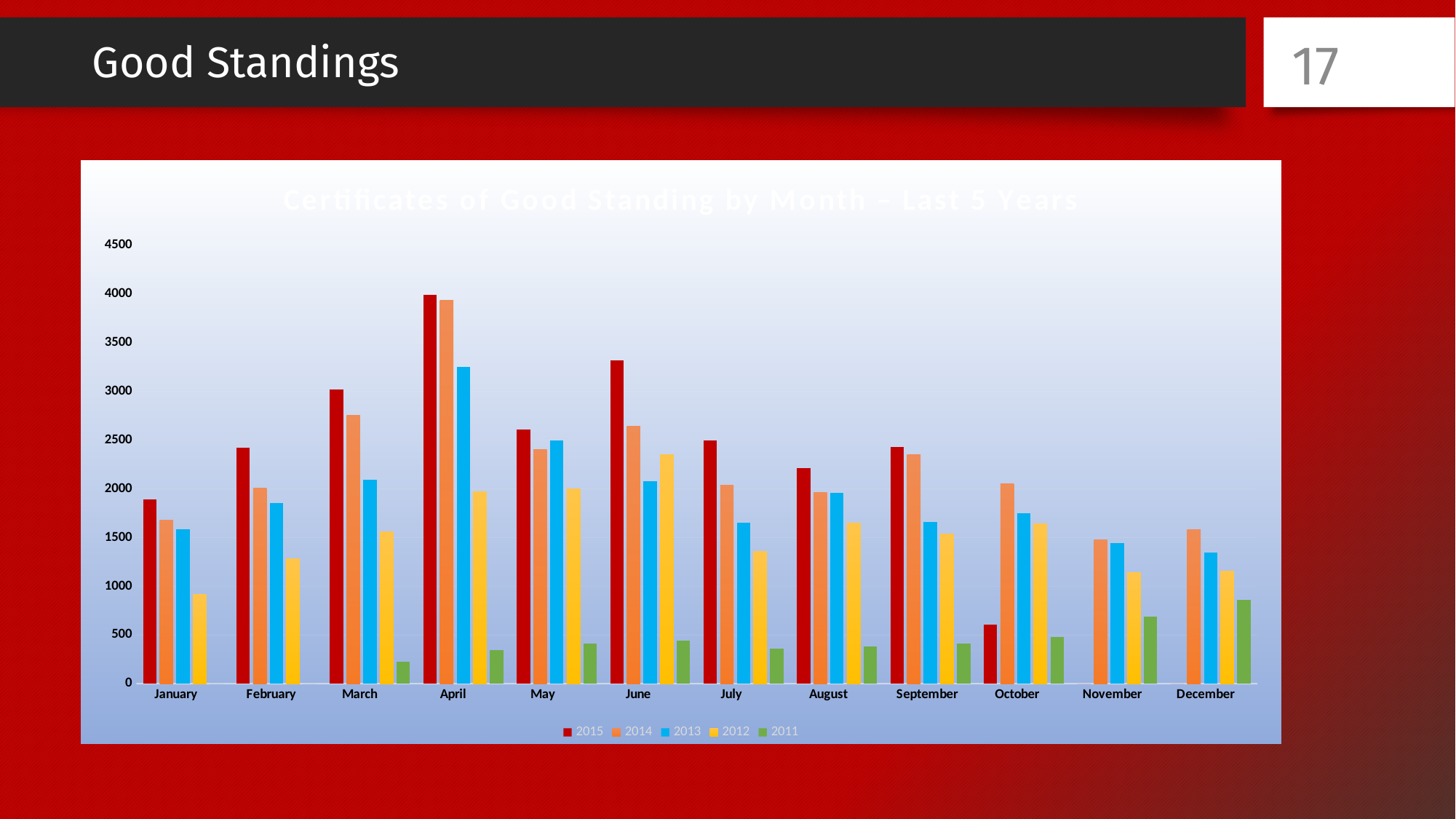

# Good Standings
17

### Chart: Certificates of Good Standing by Month – Last 5 Years

| Category | 2015 | 2014 | 2013 | 2012 | 2011 |
|---|---|---|---|---|---|
| January     | 1893.0 | 1677.0 | 1583.0 | 915.0 | 0.0 |
| February    | 2426.0 | 2009.0 | 1857.0 | 1281.0 | 0.0 |
| March       | 3023.0 | 2753.0 | 2097.0 | 1561.0 | 222.0 |
| April       | 3991.0 | 3935.0 | 3255.0 | 1967.0 | 345.0 |
| May         | 2610.0 | 2403.0 | 2501.0 | 2003.0 | 409.0 |
| June        | 3323.0 | 2642.0 | 2082.0 | 2355.0 | 443.0 |
| July        | 2500.0 | 2039.0 | 1651.0 | 1354.0 | 362.0 |
| August      | 2211.0 | 1963.0 | 1958.0 | 1648.0 | 384.0 |
| September   | 2434.0 | 2348.0 | 1662.0 | 1534.0 | 411.0 |
| October     | 603.0 | 2052.0 | 1751.0 | 1639.0 | 481.0 |
| November    | 0.0 | 1477.0 | 1446.0 | 1141.0 | 692.0 |
| December    | 0.0 | 1582.0 | 1344.0 | 1156.0 | 860.0 |